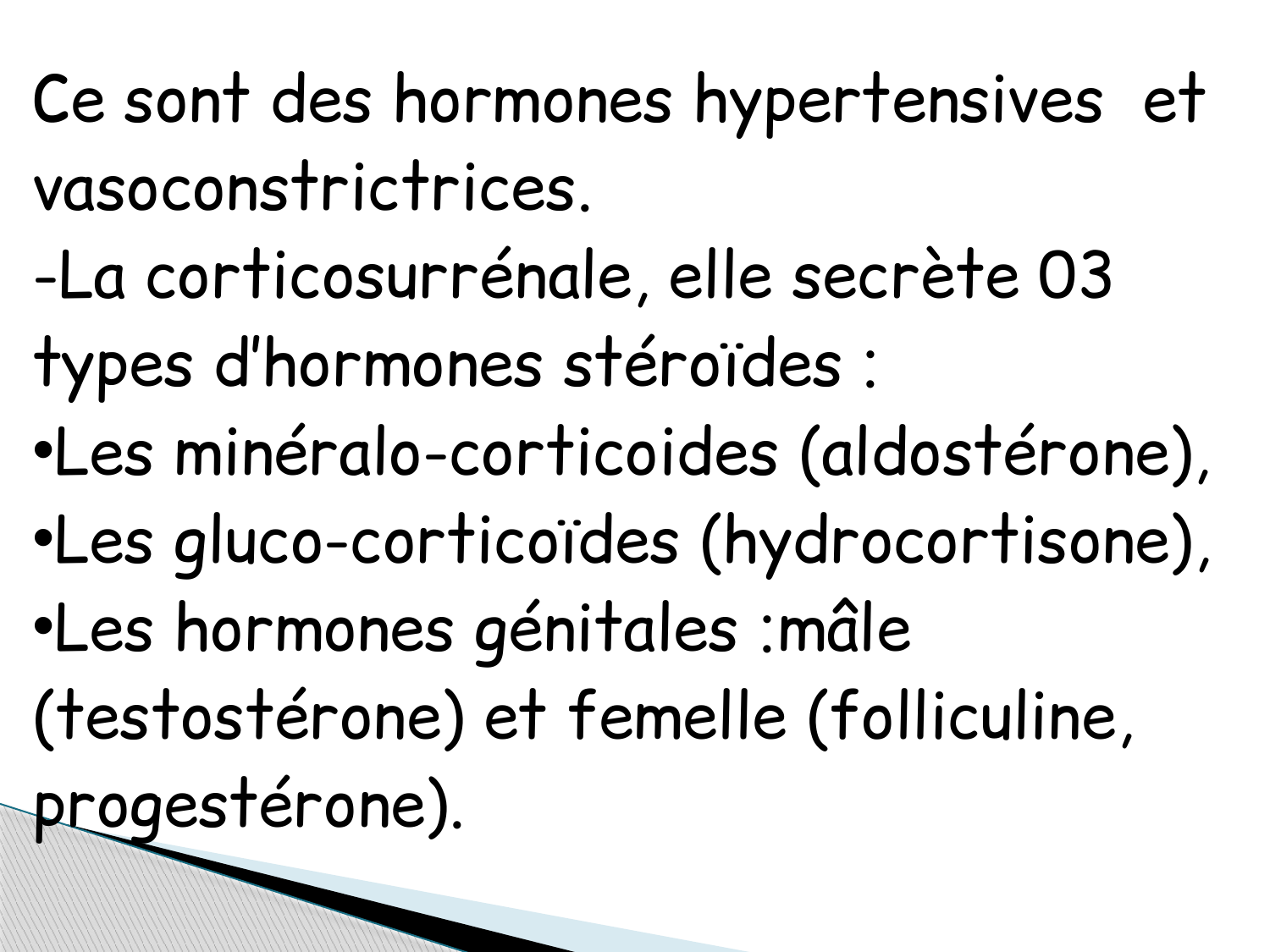

Ce sont des hormones hypertensives  et vasoconstrictrices.
-La corticosurrénale, elle secrète 03 types d’hormones stéroïdes :
Les minéralo-corticoides (aldostérone),
Les gluco-corticoïdes (hydrocortisone),
Les hormones génitales :mâle (testostérone) et femelle (folliculine, progestérone).